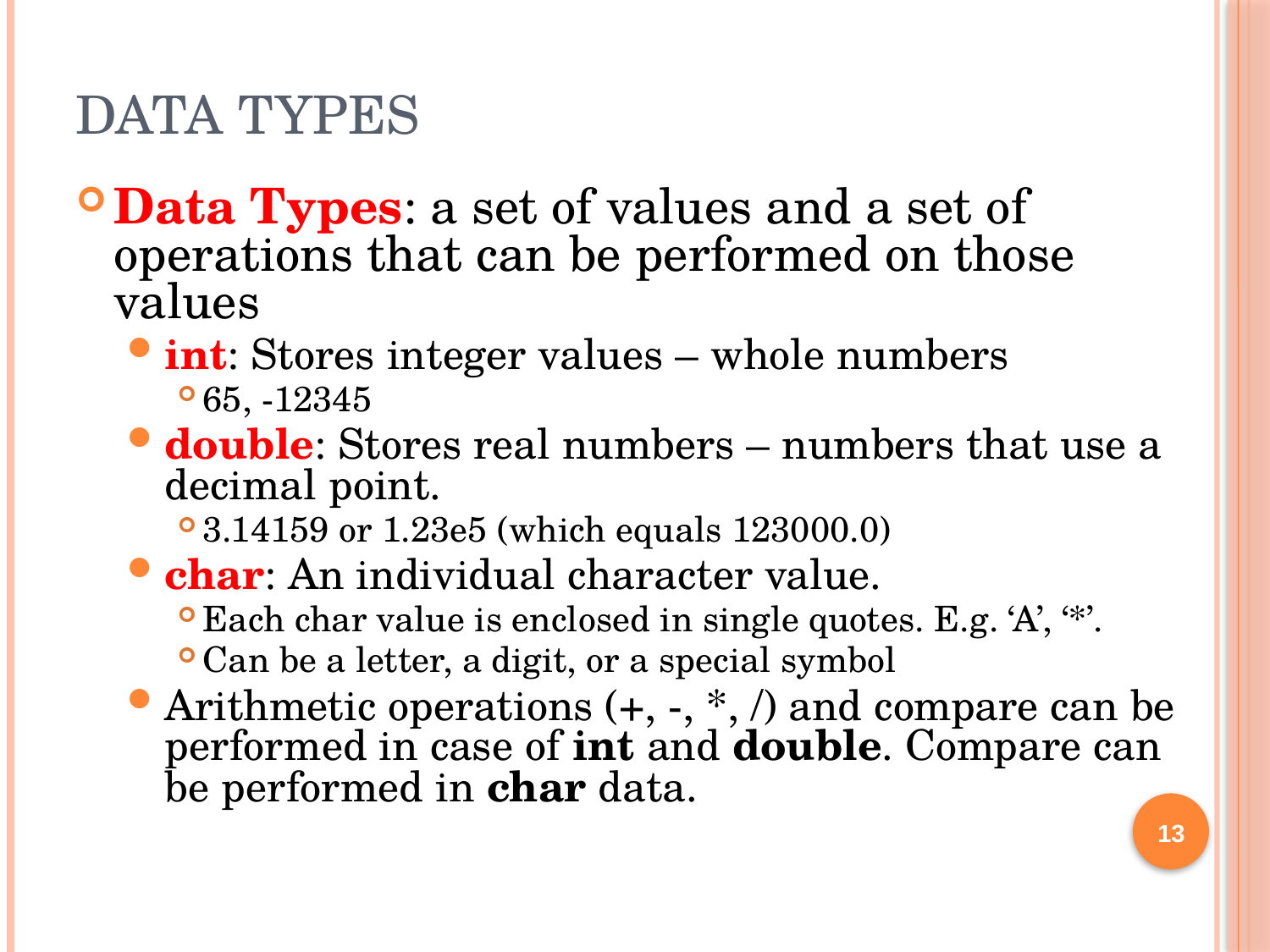

# Data Types
Data Types: a set of values and a set of operations that can be performed on those values
int: Stores integer values – whole numbers
65, -12345
double: Stores real numbers – numbers that use a decimal point.
3.14159 or 1.23e5 (which equals 123000.0)
char: An individual character value.
Each char value is enclosed in single quotes. E.g. ‘A’, ‘*’.
Can be a letter, a digit, or a special symbol
Arithmetic operations (+, -, *, /) and compare can be performed in case of int and double. Compare can be performed in char data.
13